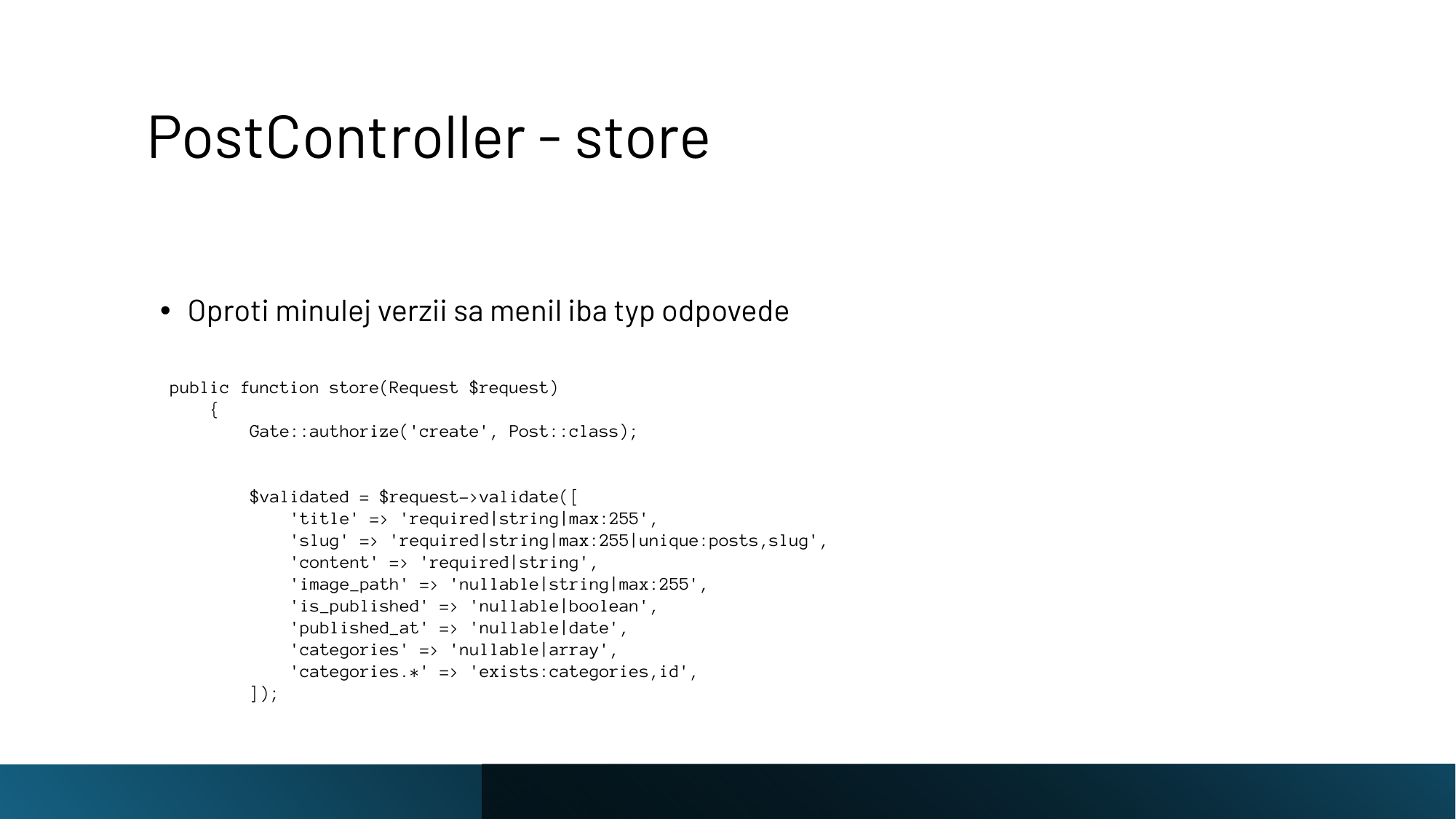

# PostController - store
Oproti minulej verzii sa menil iba typ odpovede
public function store(Request $request)
    {
        Gate::authorize('create', Post::class);

        $validated = $request->validate([
            'title' => 'required|string|max:255',
            'slug' => 'required|string|max:255|unique:posts,slug',
            'content' => 'required|string',
            'image_path' => 'nullable|string|max:255',
            'is_published' => 'nullable|boolean',
            'published_at' => 'nullable|date',
            'categories' => 'nullable|array',
            'categories.*' => 'exists:categories,id',
        ]);